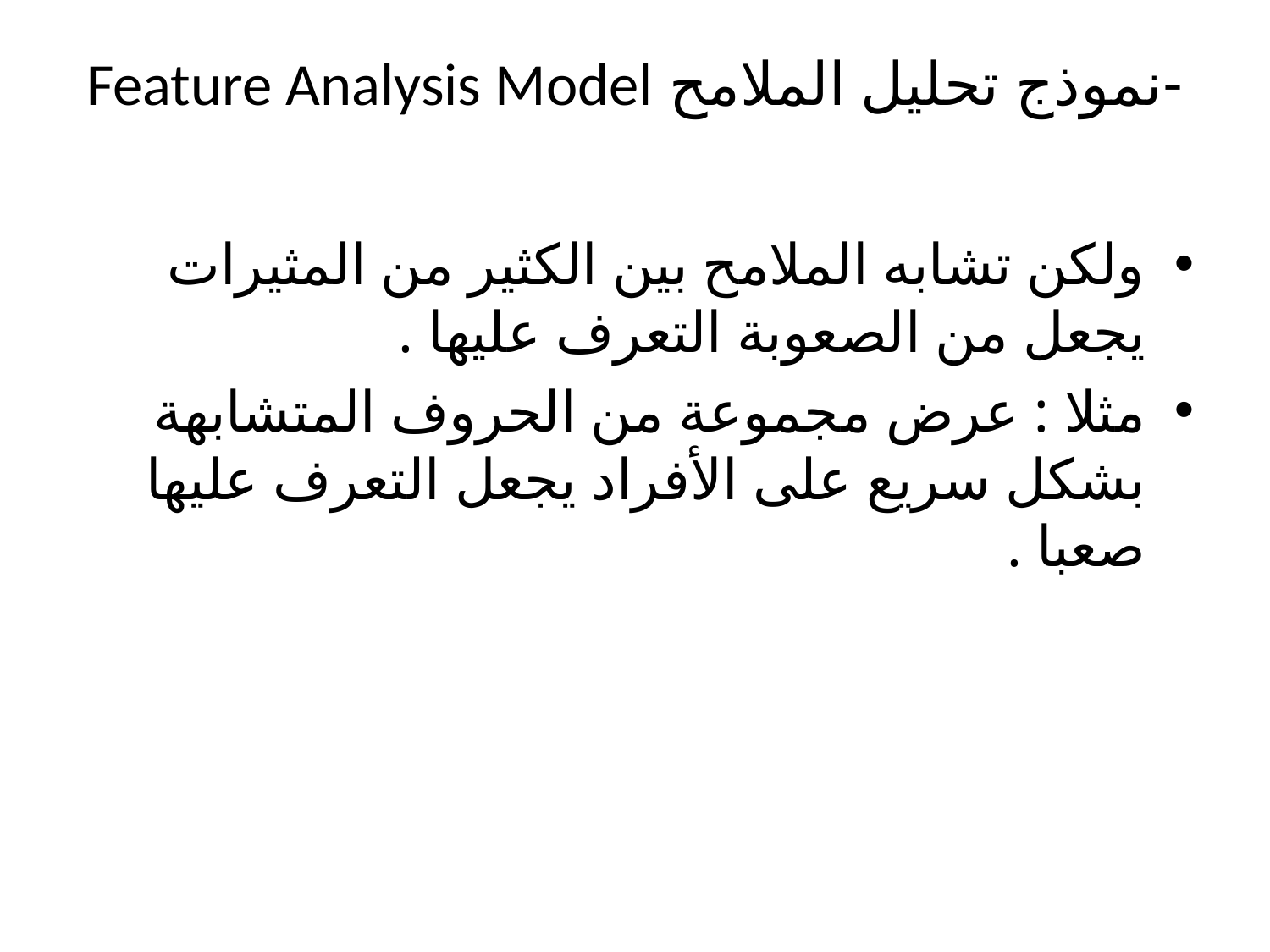

# -نموذج تحليل الملامح Feature Analysis Model
ولكن تشابه الملامح بين الكثير من المثيرات يجعل من الصعوبة التعرف عليها .
مثلا : عرض مجموعة من الحروف المتشابهة بشكل سريع على الأفراد يجعل التعرف عليها صعبا .